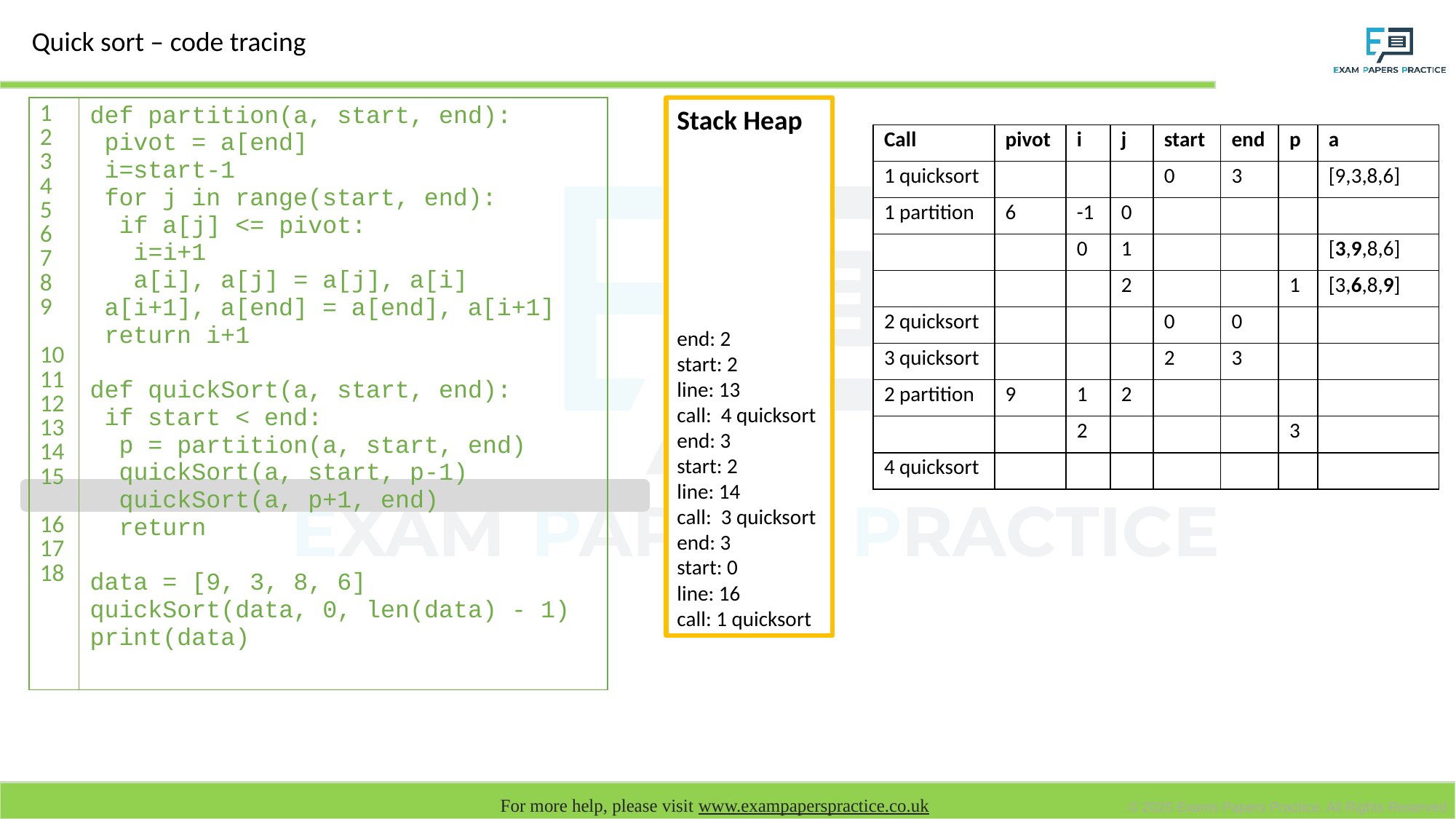

Quick sort – code tracing
| 1 2 3 4 5 6 7 8 9 10 11 12 13 14 15 16 17 18 | def partition(a, start, end): pivot = a[end] i=start-1 for j in range(start, end): if a[j] <= pivot: i=i+1 a[i], a[j] = a[j], a[i] a[i+1], a[end] = a[end], a[i+1] return i+1 def quickSort(a, start, end): if start < end: p = partition(a, start, end) quickSort(a, start, p-1) quickSort(a, p+1, end) return data = [9, 3, 8, 6] quickSort(data, 0, len(data) - 1) print(data) |
| --- | --- |
Stack Heap

end: 2
start: 2
line: 13
call:  4 quicksort
end: 3
start: 2
line: 14
call:  3 quicksort
end: 3
start: 0
line: 16
call: 1 quicksort
| Call | pivot | i | j | start | end | p | a |
| --- | --- | --- | --- | --- | --- | --- | --- |
| 1 quicksort |  |  |  | 0 | 3 |  | [9,3,8,6] |
| 1 partition | 6 | -1 | 0 |  |  |  |  |
|  |  | 0 | 1 |  |  |  | [3,9,8,6] |
|  |  |  | 2 |  |  | 1 | [3,6,8,9] |
| 2 quicksort |  |  |  | 0 | 0 |  |  |
| 3 quicksort |  |  |  | 2 | 3 |  |  |
| 2 partition | 9 | 1 | 2 |  |  |  |  |
|  |  | 2 |  |  |  | 3 |  |
| 4 quicksort |  |  |  |  |  |  |  |